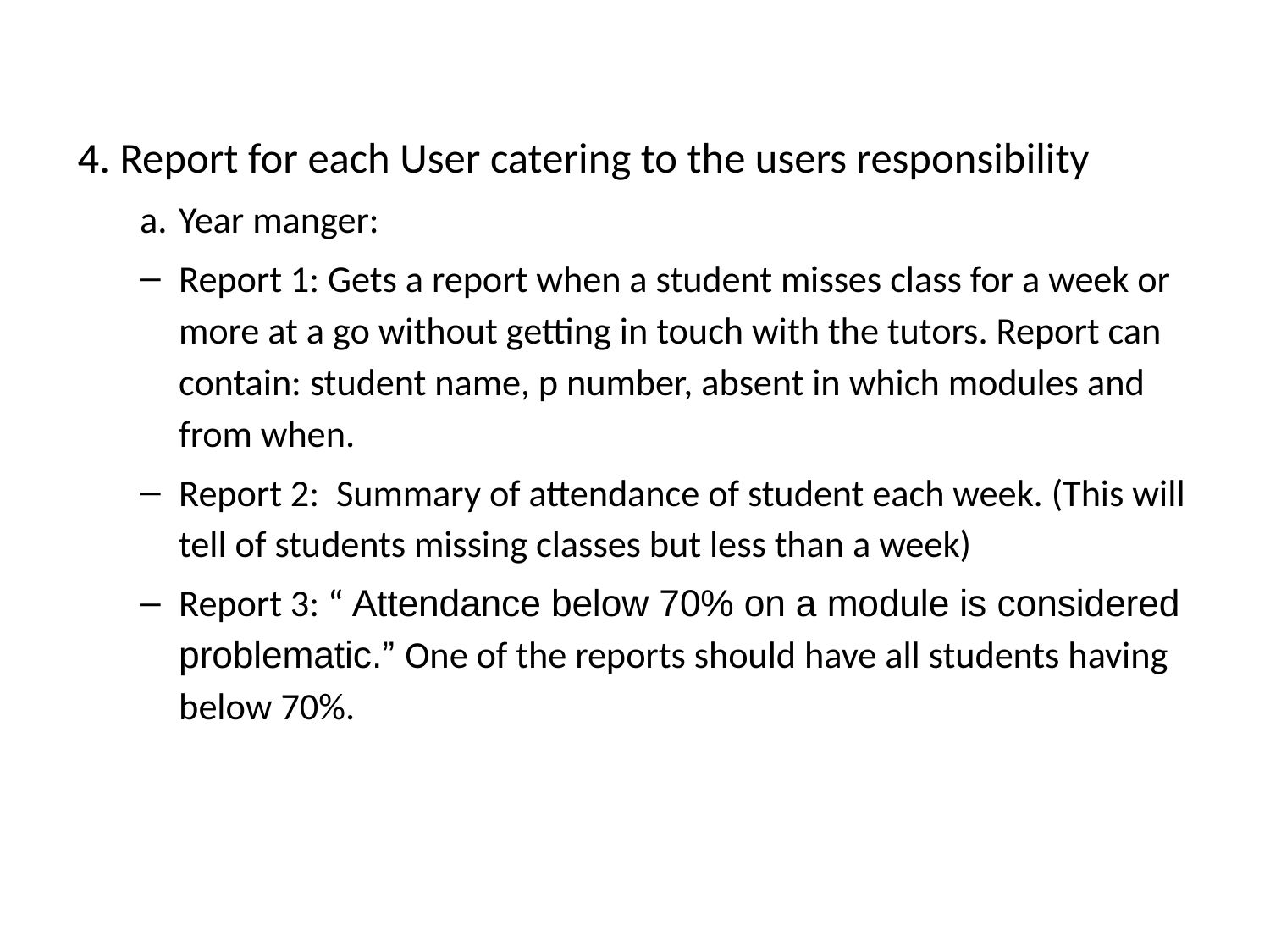

4. Report for each User catering to the users responsibility
Year manger:
Report 1: Gets a report when a student misses class for a week or more at a go without getting in touch with the tutors. Report can contain: student name, p number, absent in which modules and from when.
Report 2:  Summary of attendance of student each week. (This will tell of students missing classes but less than a week)
Report 3: “ Attendance below 70% on a module is considered problematic.” One of the reports should have all students having below 70%.